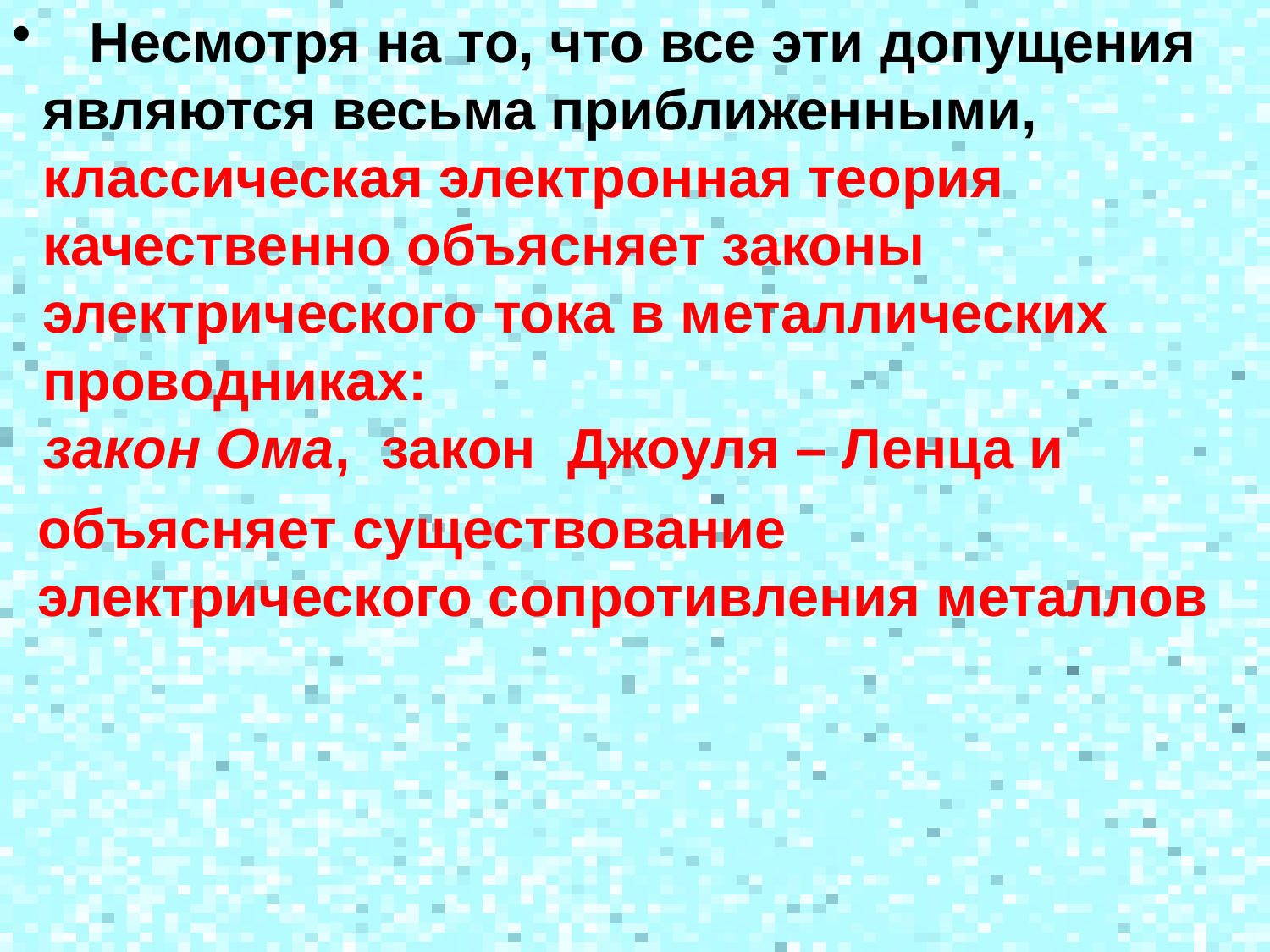

Несмотря на то, что все эти допущения являются весьма приближенными, классическая электронная теория качественно объясняет законы электрического тока в металлических проводниках:
  закон Ома,  закон  Джоуля – Ленца и
объясняет существование электрического сопротивления металлов